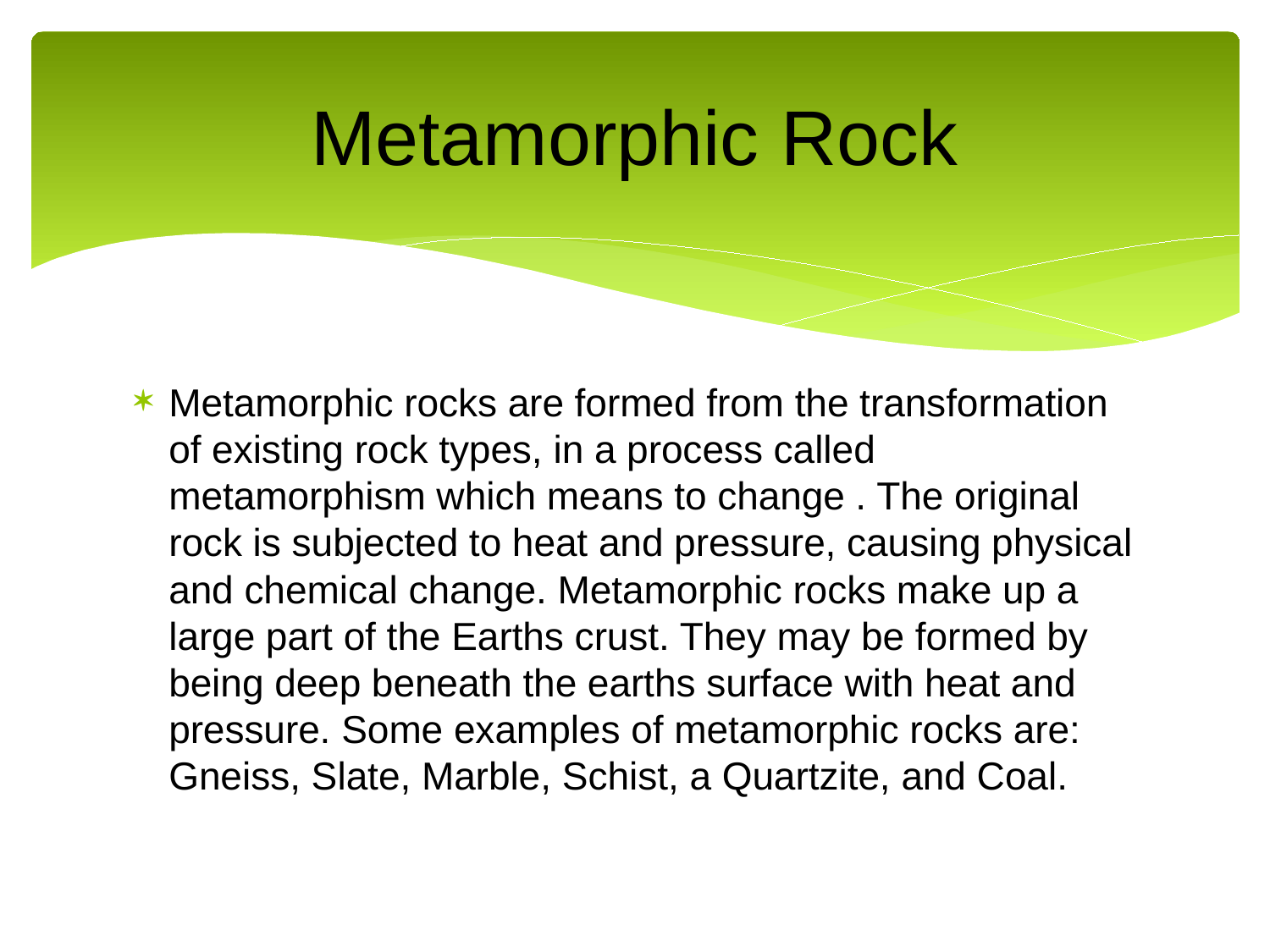

# Metamorphic Rock
Metamorphic rocks are formed from the transformation of existing rock types, in a process called metamorphism which means to change . The original rock is subjected to heat and pressure, causing physical and chemical change. Metamorphic rocks make up a large part of the Earths crust. They may be formed by being deep beneath the earths surface with heat and pressure. Some examples of metamorphic rocks are: Gneiss, Slate, Marble, Schist, a Quartzite, and Coal.